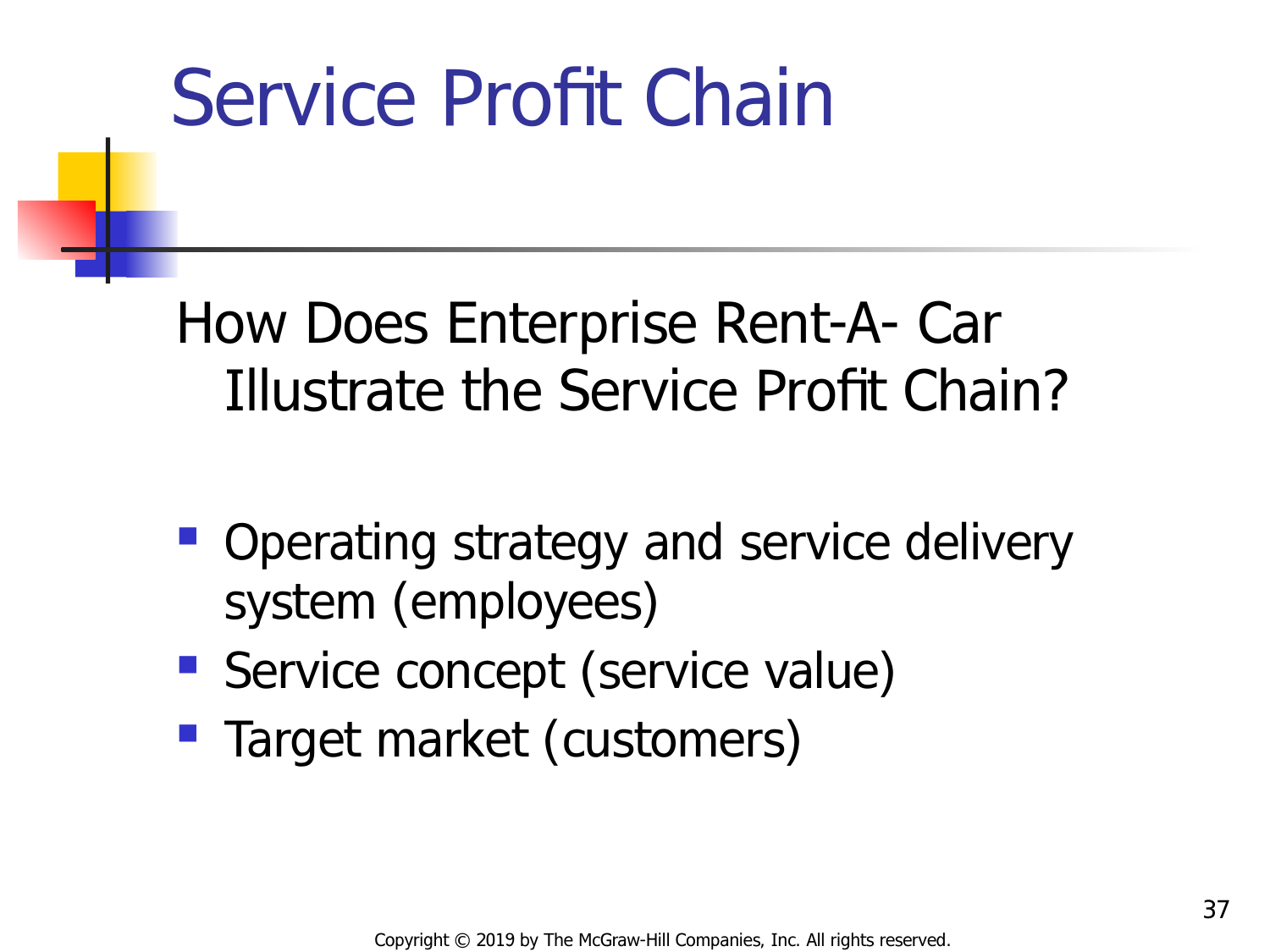

# Service Profit Chain
How Does Enterprise Rent-A- Car Illustrate the Service Profit Chain?

Operating strategy and service delivery system (employees)
Service concept (service value)
Target market (customers)
37
Copyright © 2019 by The McGraw-Hill Companies, Inc. All rights reserved.